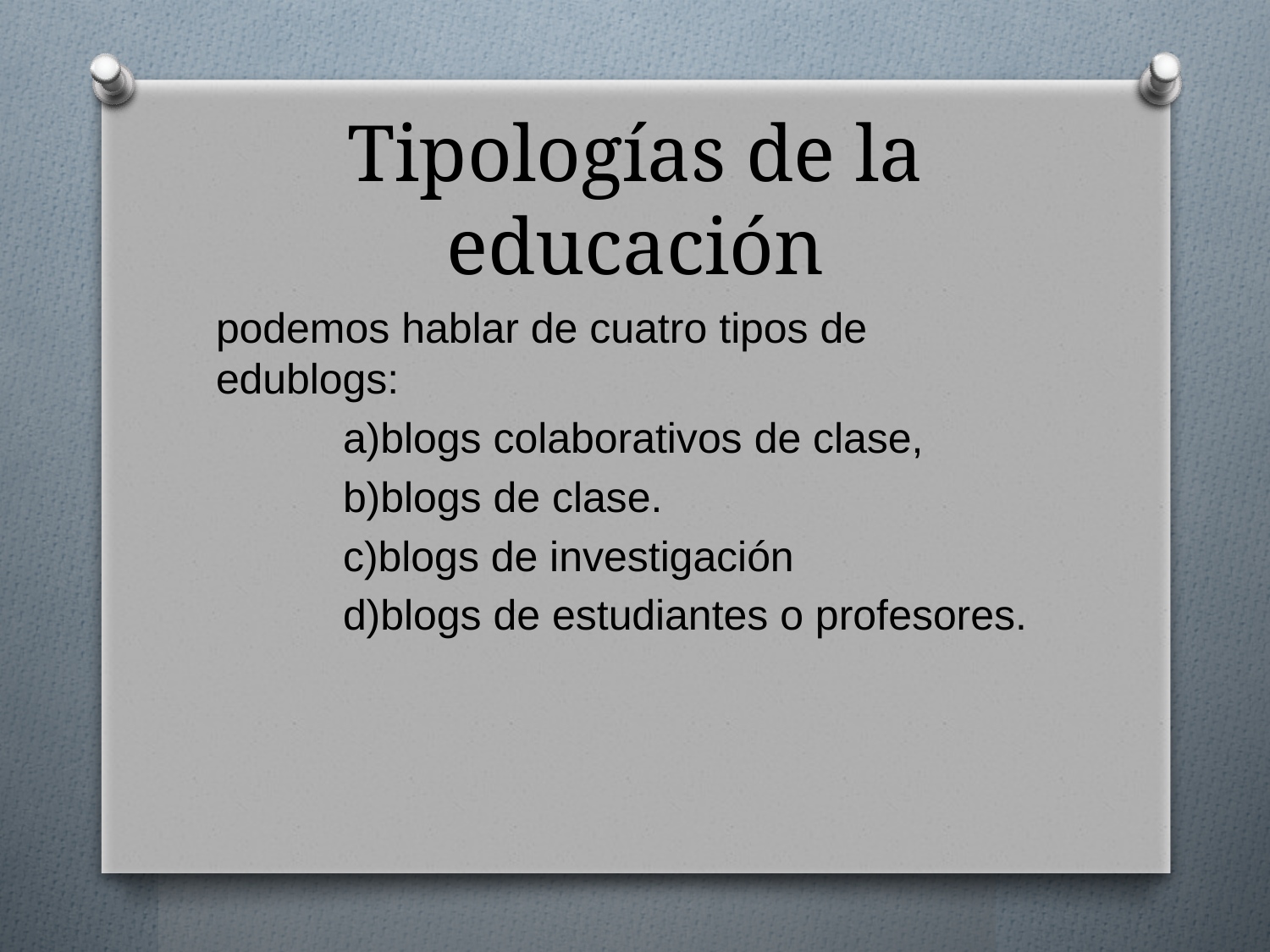

# Tipologías de la educación
podemos hablar de cuatro tipos de edublogs:
	a)blogs colaborativos de clase,
	b)blogs de clase.
	c)blogs de investigación
	d)blogs de estudiantes o profesores.